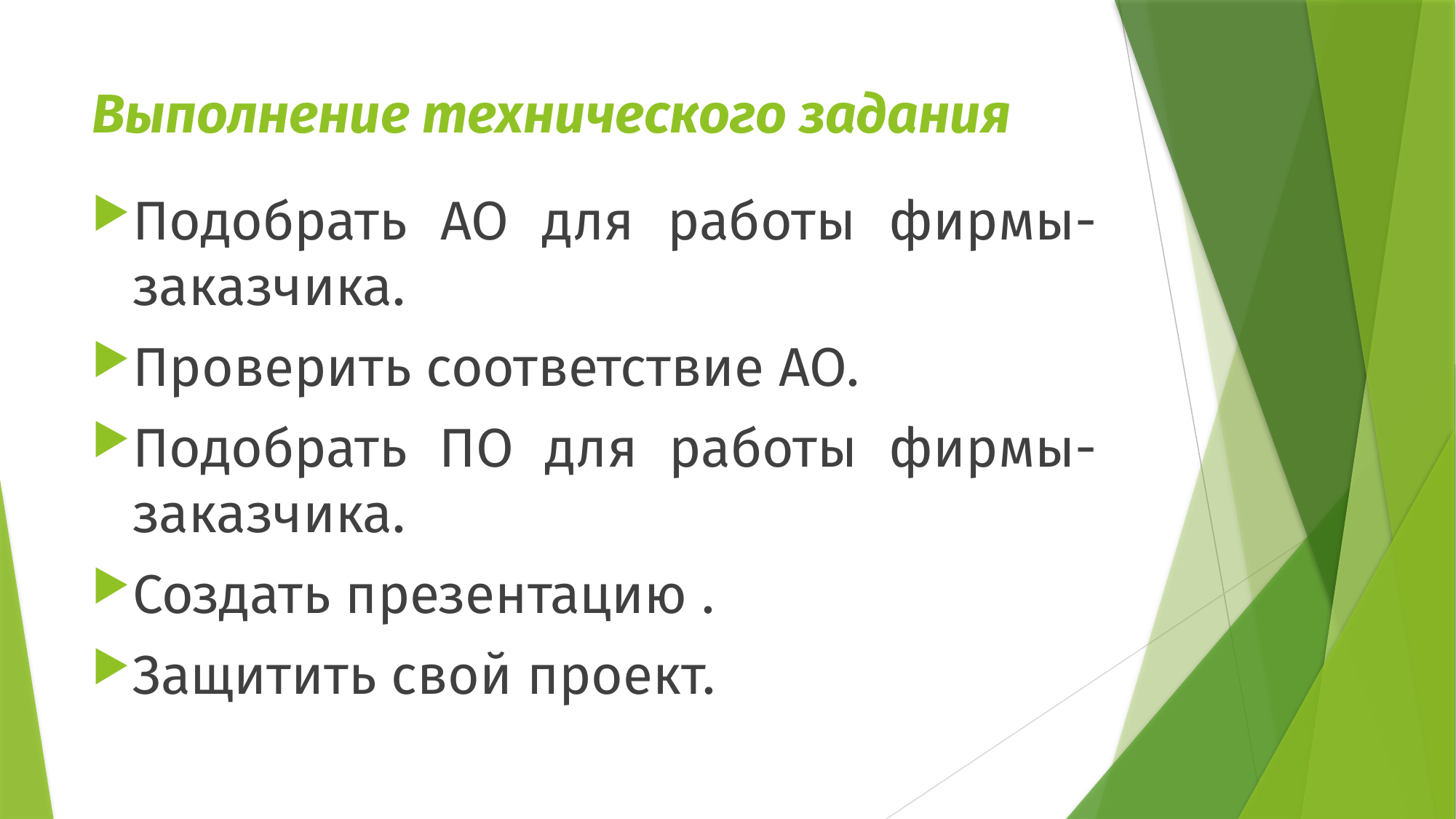

# Выполнение технического задания
Подобрать АО для работы фирмы-заказчика.
Проверить соответствие АО.
Подобрать ПО для работы фирмы-заказчика.
Создать презентацию .
Защитить свой проект.